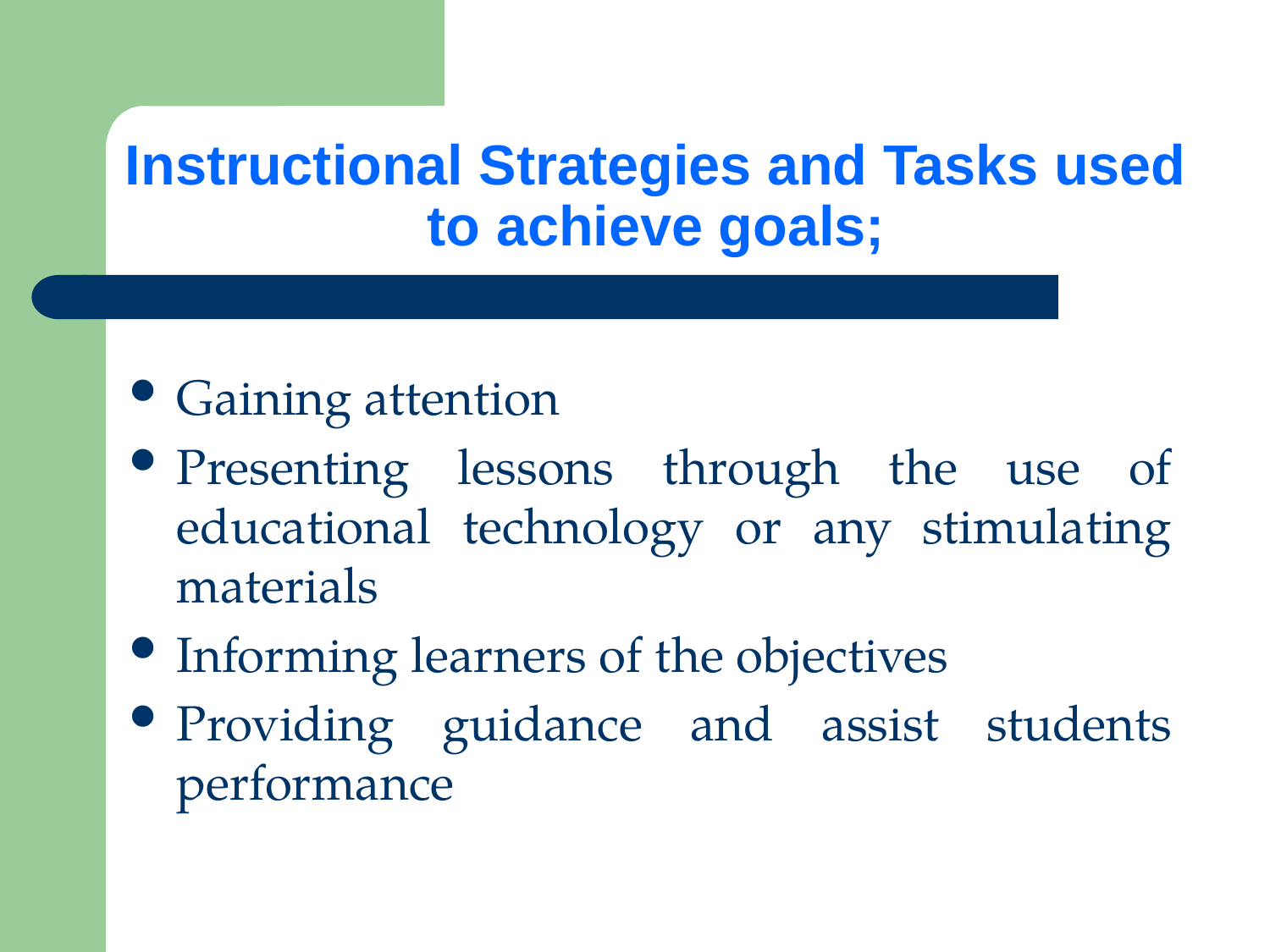

# Instructional Strategies and Tasks used to achieve goals;
Gaining attention
Presenting lessons through the use of educational technology or any stimulating materials
Informing learners of the objectives
Providing guidance and assist students performance